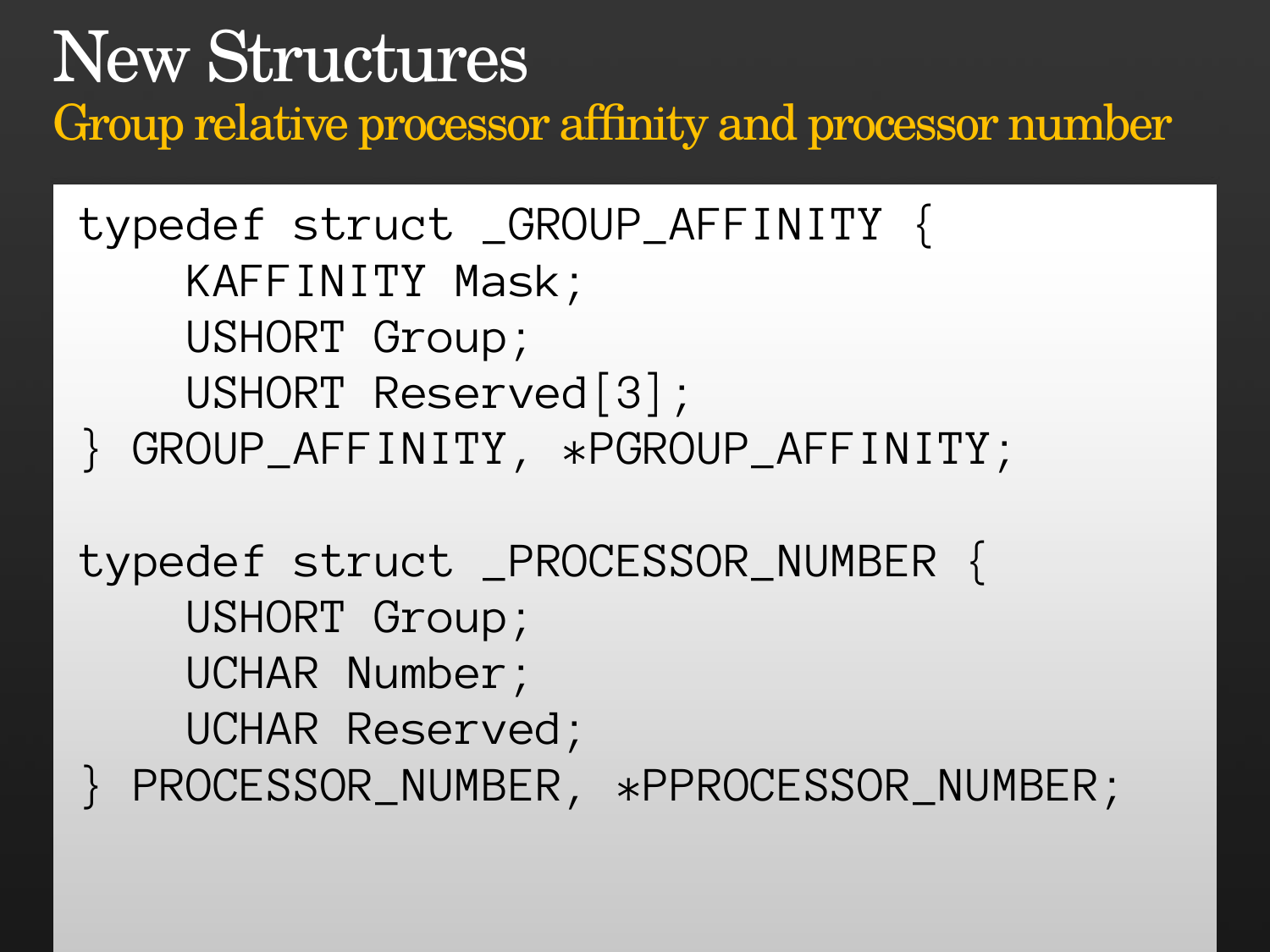

# New Structures Group relative processor affinity and processor number
typedef struct _GROUP_AFFINITY {
    KAFFINITY Mask;
    USHORT Group;
    USHORT Reserved[3];
} GROUP_AFFINITY, *PGROUP_AFFINITY;

typedef struct _PROCESSOR_NUMBER {
    USHORT Group;
    UCHAR Number;
    UCHAR Reserved;
} PROCESSOR_NUMBER, *PPROCESSOR_NUMBER;